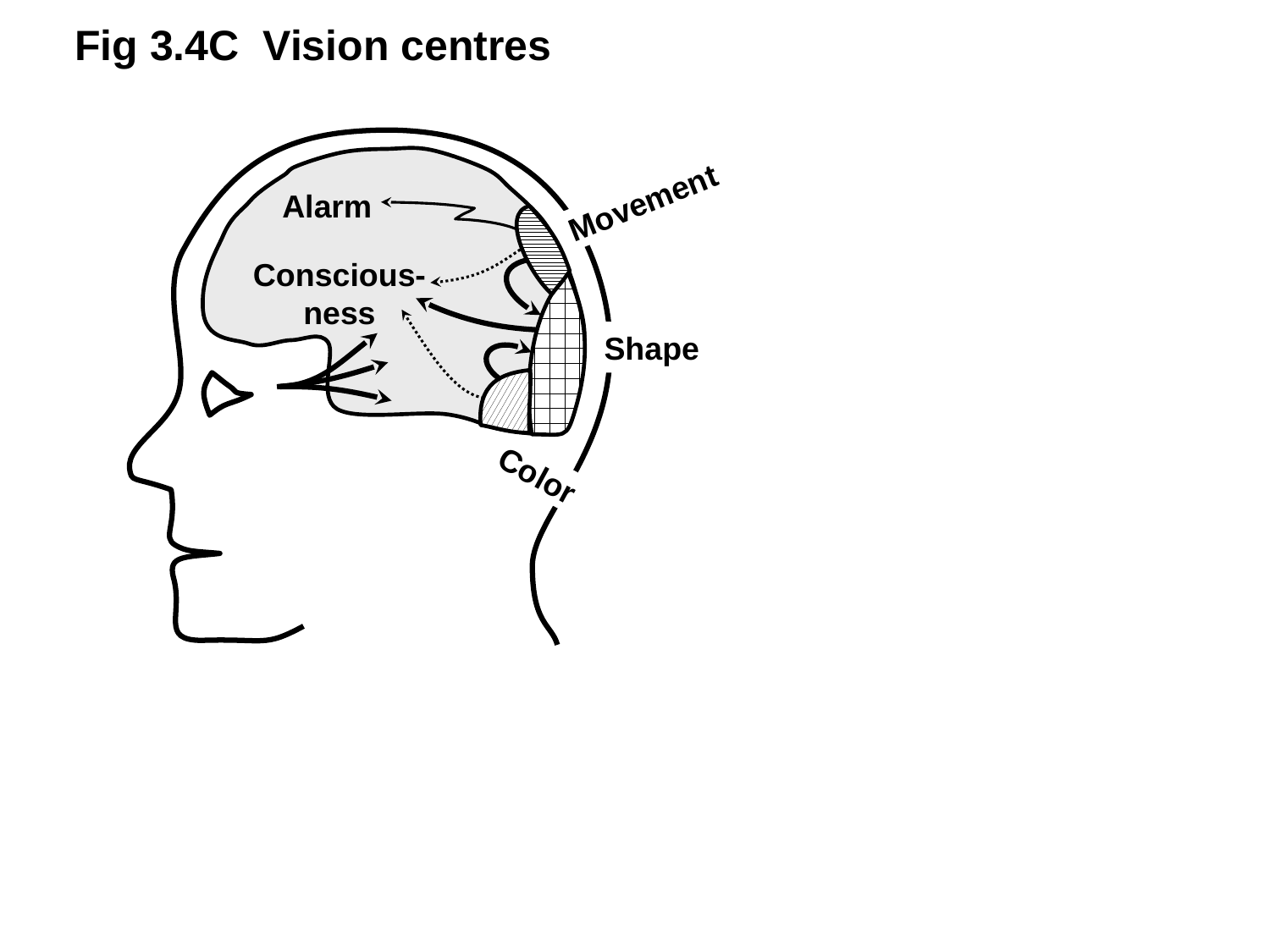

Fig 3.4C  Vision centres

Movement
Alarm

Conscious-
ness

Shape

Color